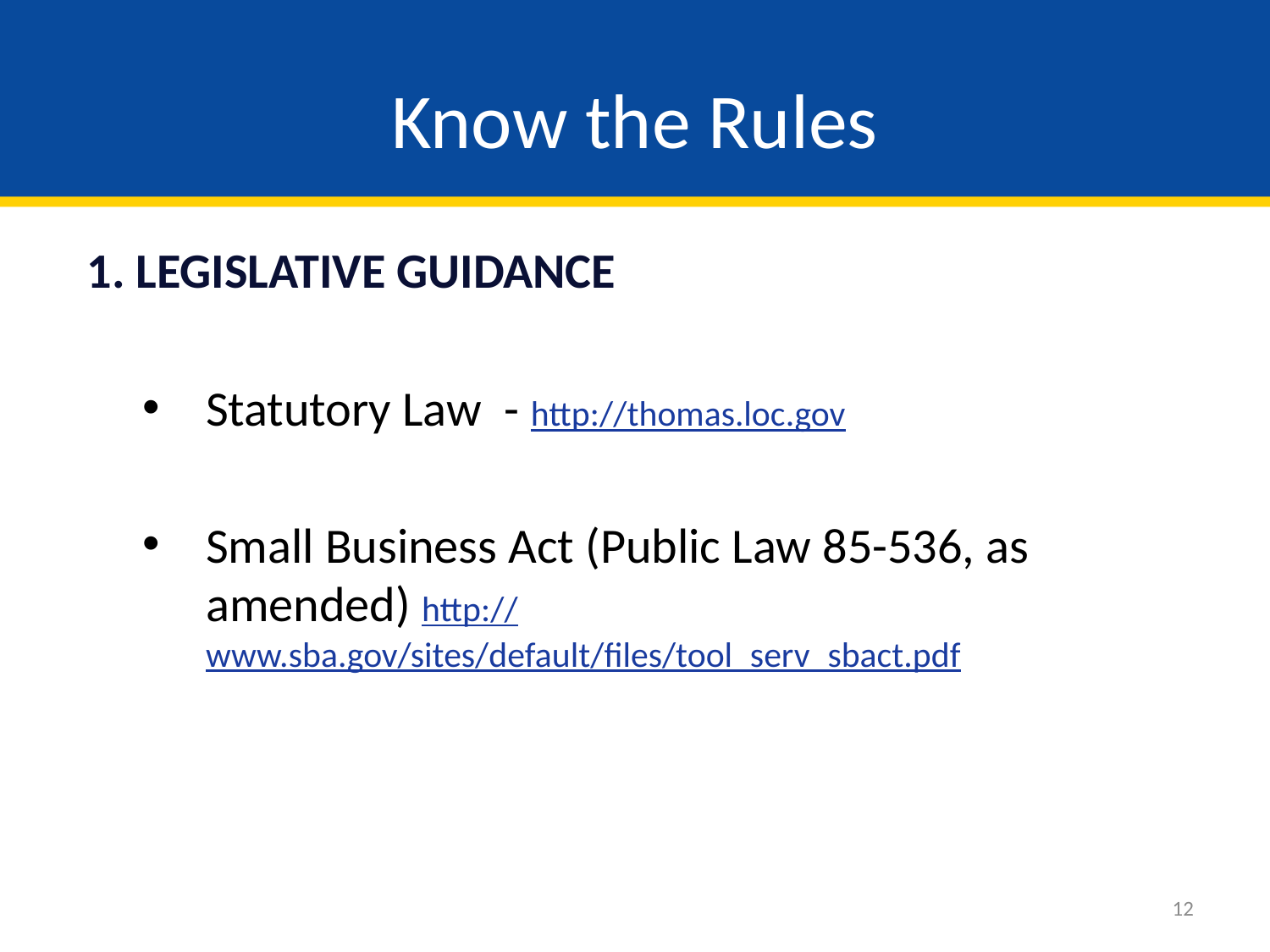

# Know the Rules
1. LEGISLATIVE GUIDANCE

Statutory Law  - http://thomas.loc.gov

Small Business Act (Public Law 85-536, as    amended) http://www.sba.gov/sites/default/files/tool_serv_sbact.pdf
12